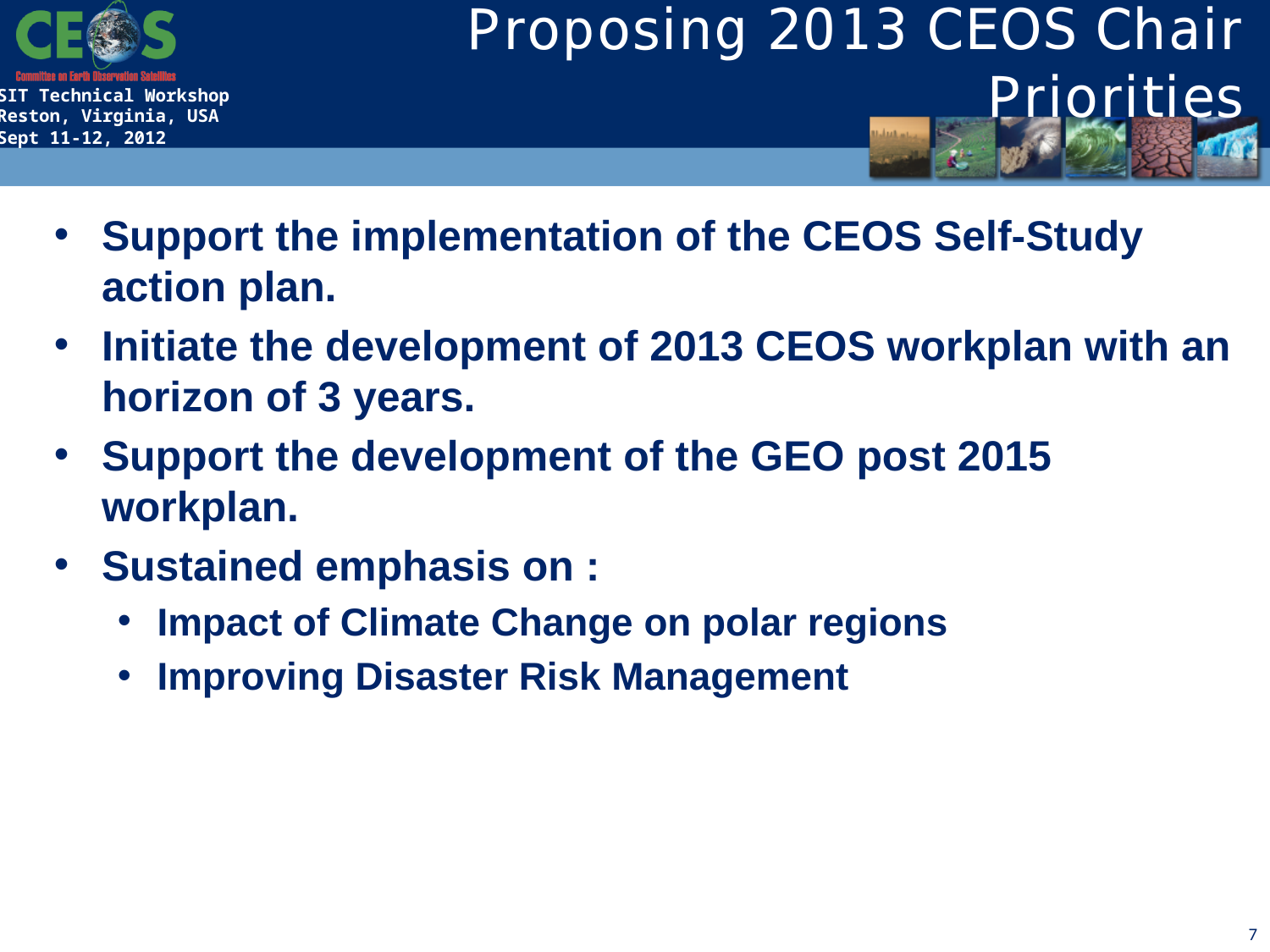

# Proposing 2013 CEOS Chair Priorities
Support the implementation of the CEOS Self-Study action plan.
Initiate the development of 2013 CEOS workplan with an horizon of 3 years.
Support the development of the GEO post 2015 workplan.
Sustained emphasis on :
Impact of Climate Change on polar regions
Improving Disaster Risk Management

7